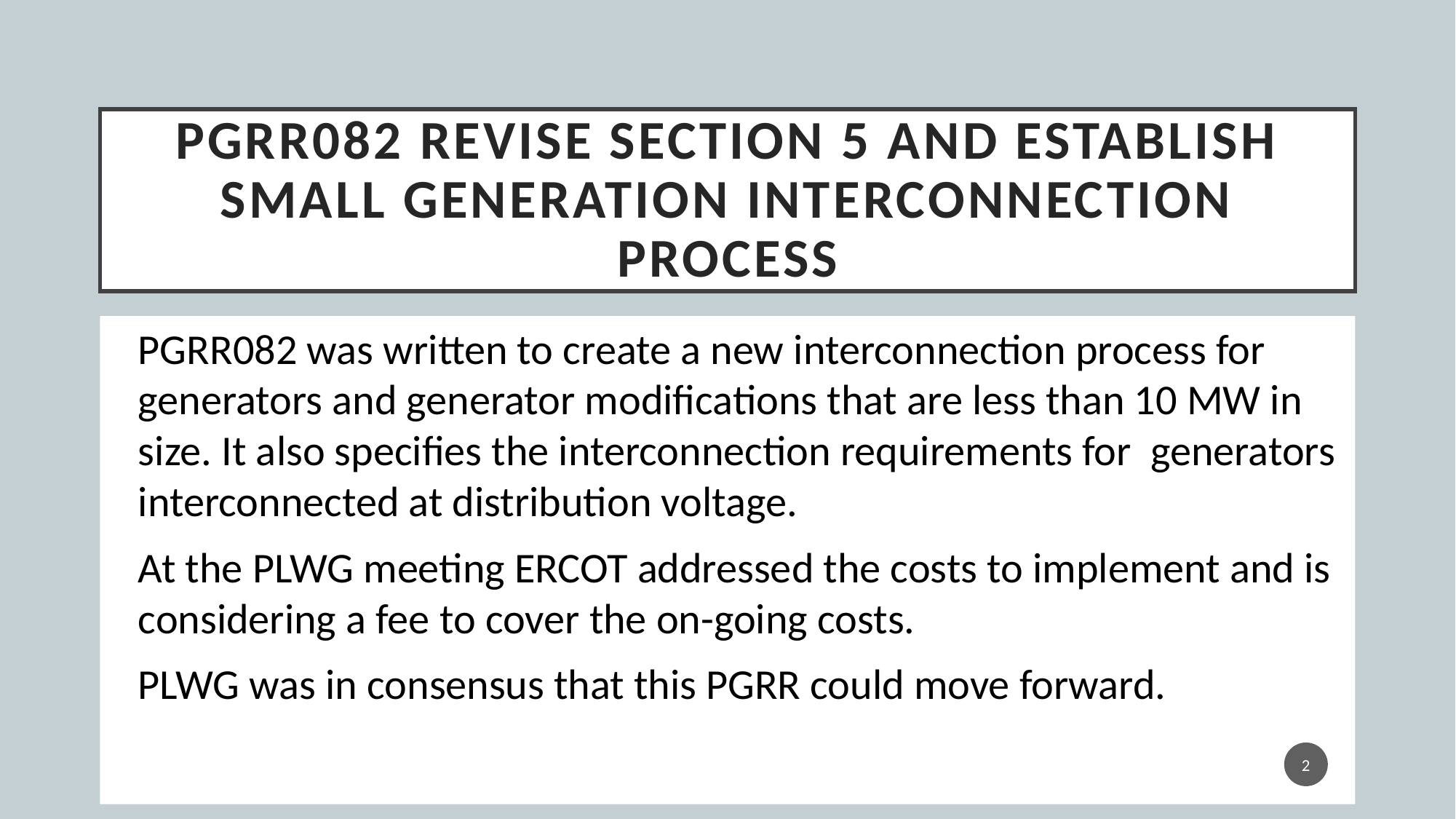

# PGRR082 Revise Section 5 and Establish Small Generation Interconnection Process
PGRR082 was written to create a new interconnection process for generators and generator modifications that are less than 10 MW in size. It also specifies the interconnection requirements for  generators interconnected at distribution voltage.
At the PLWG meeting ERCOT addressed the costs to implement and is considering a fee to cover the on-going costs.
PLWG was in consensus that this PGRR could move forward.

2